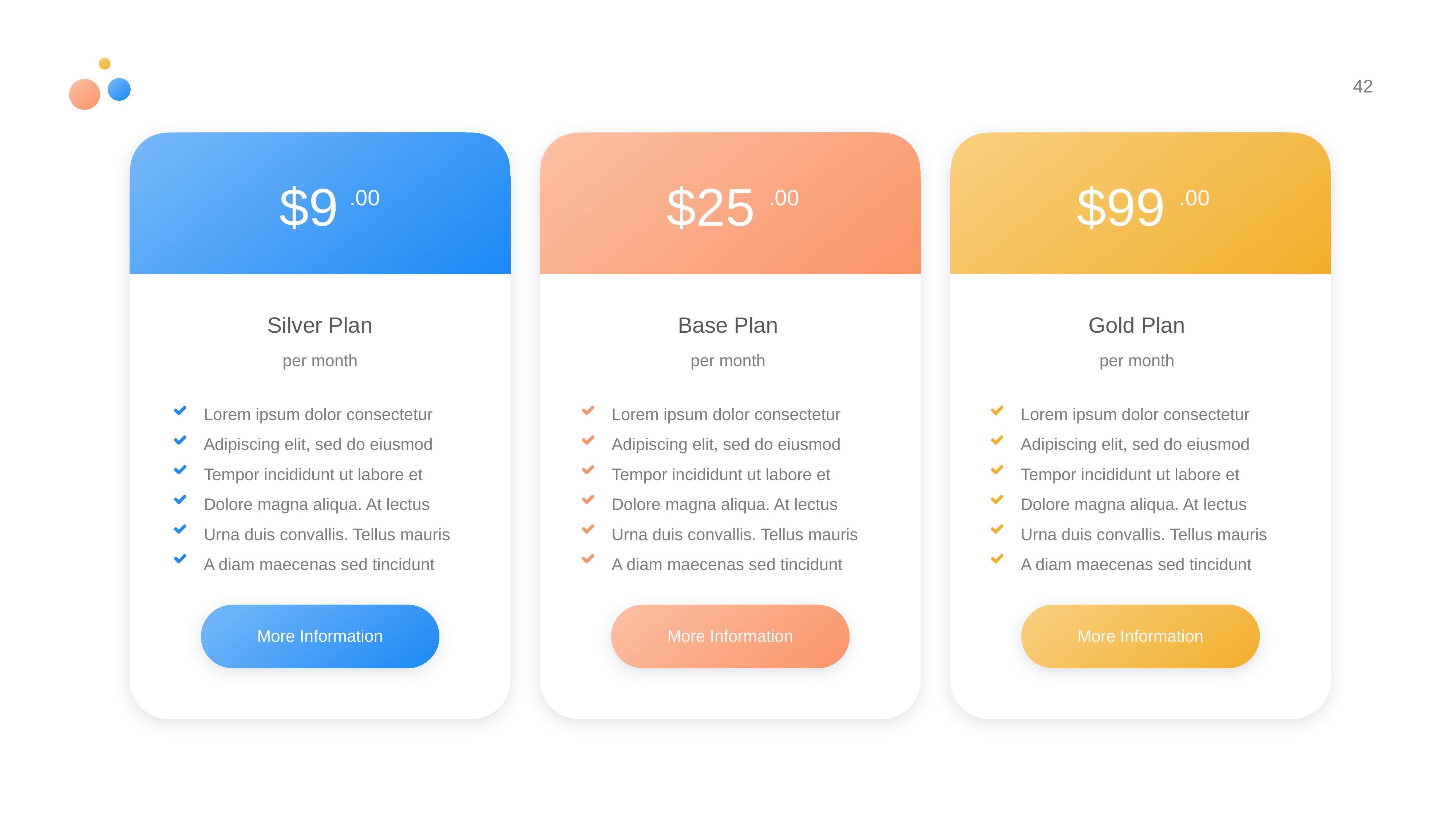

42

$9
$25
$99
.00
.00
.00
Silver Plan
Base Plan
Gold Plan
per month
per month
per month
Lorem ipsum dolor consectetur
Adipiscing elit, sed do eiusmod
Tempor incididunt ut labore et
Dolore magna aliqua. At lectus
Urna duis convallis. Tellus mauris
A diam maecenas sed tincidunt
Lorem ipsum dolor consectetur
Adipiscing elit, sed do eiusmod
Tempor incididunt ut labore et
Dolore magna aliqua. At lectus
Urna duis convallis. Tellus mauris
A diam maecenas sed tincidunt
Lorem ipsum dolor consectetur
Adipiscing elit, sed do eiusmod
Tempor incididunt ut labore et
Dolore magna aliqua. At lectus
Urna duis convallis. Tellus mauris
A diam maecenas sed tincidunt

More Information
More Information
More Information